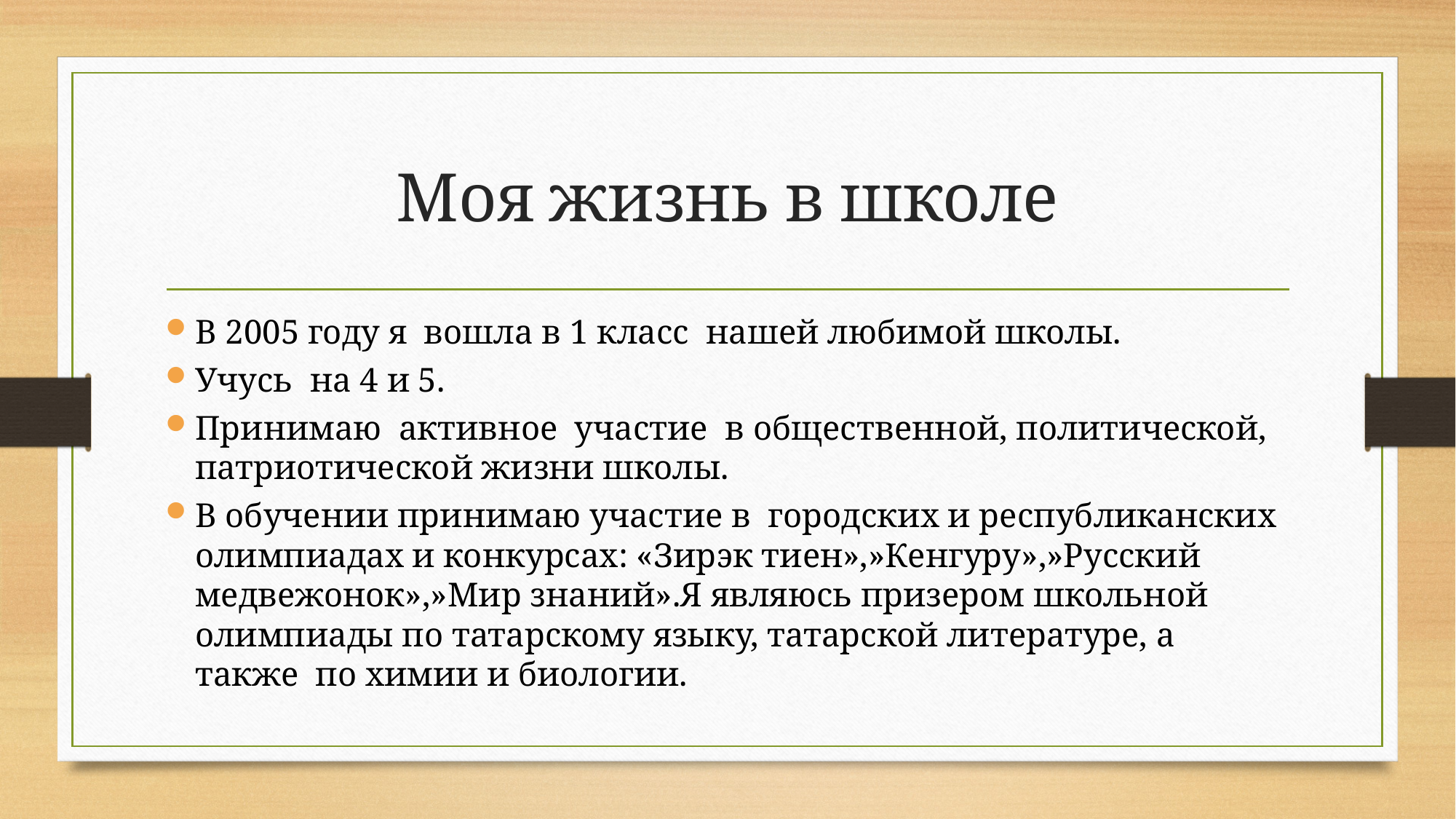

# Моя жизнь в школе
В 2005 году я  вошла в 1 класс  нашей любимой школы.
Учусь  на 4 и 5.
Принимаю  активное  участие  в общественной, политической, патриотической жизни школы.
В обучении принимаю участие в  городских и республиканских олимпиадах и конкурсах: «Зирэк тиен»,»Кенгуру»,»Русский медвежонок»,»Мир знаний».Я являюсь призером школьной олимпиады по татарскому языку, татарской литературе, а  также  по химии и биологии.